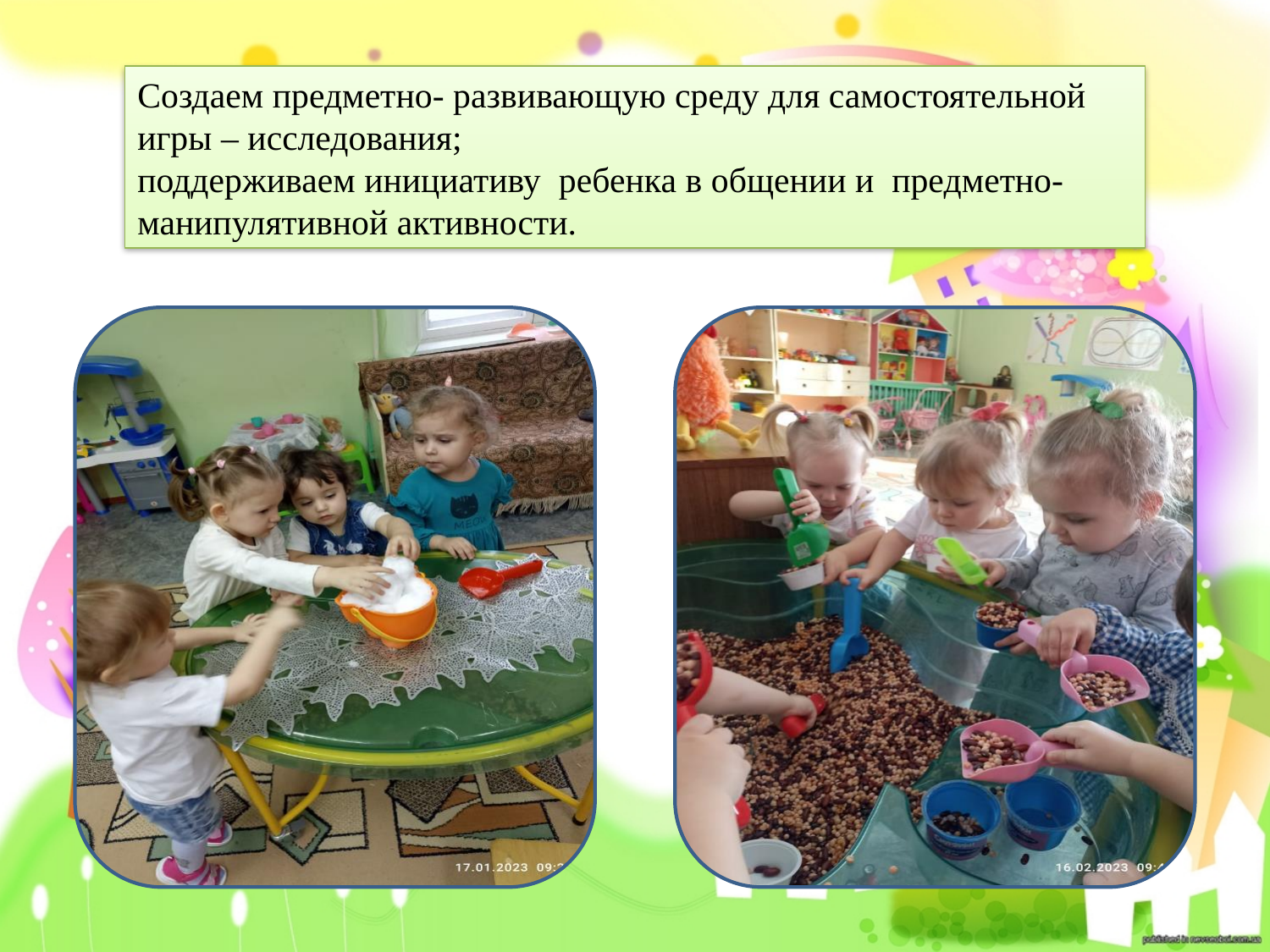

Создаем предметно- развивающую среду для самостоятельной игры – исследования;
поддерживаем инициативу  ребенка в общении и  предметно- манипулятивной активности.